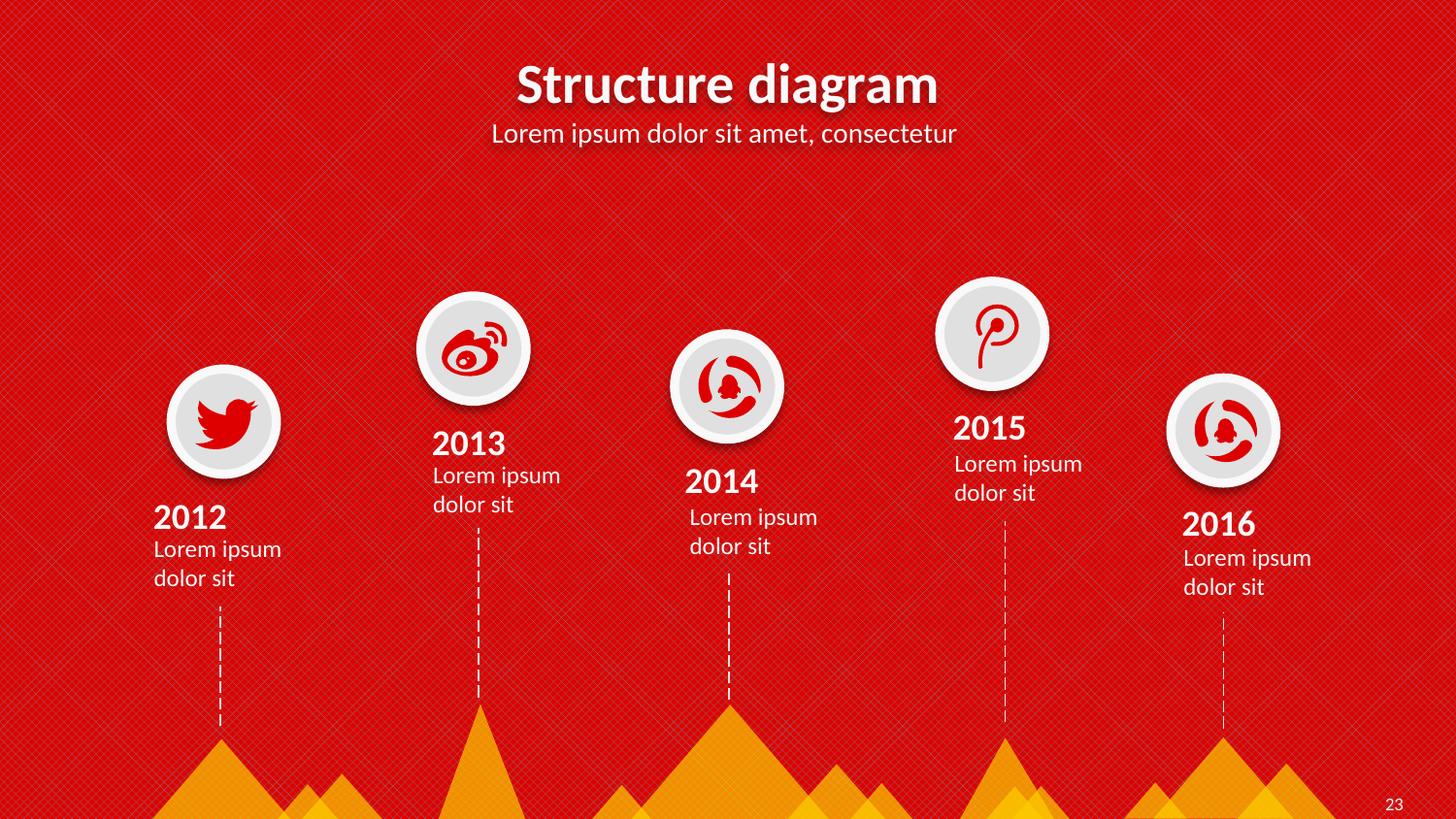

Structure diagram
Lorem ipsum dolor sit amet, consectetur

2015
Lorem ipsum dolor sit

2013
Lorem ipsum dolor sit
2014

2012
2016
Lorem ipsum dolor sit
Lorem ipsum dolor sit
Lorem ipsum dolor sit